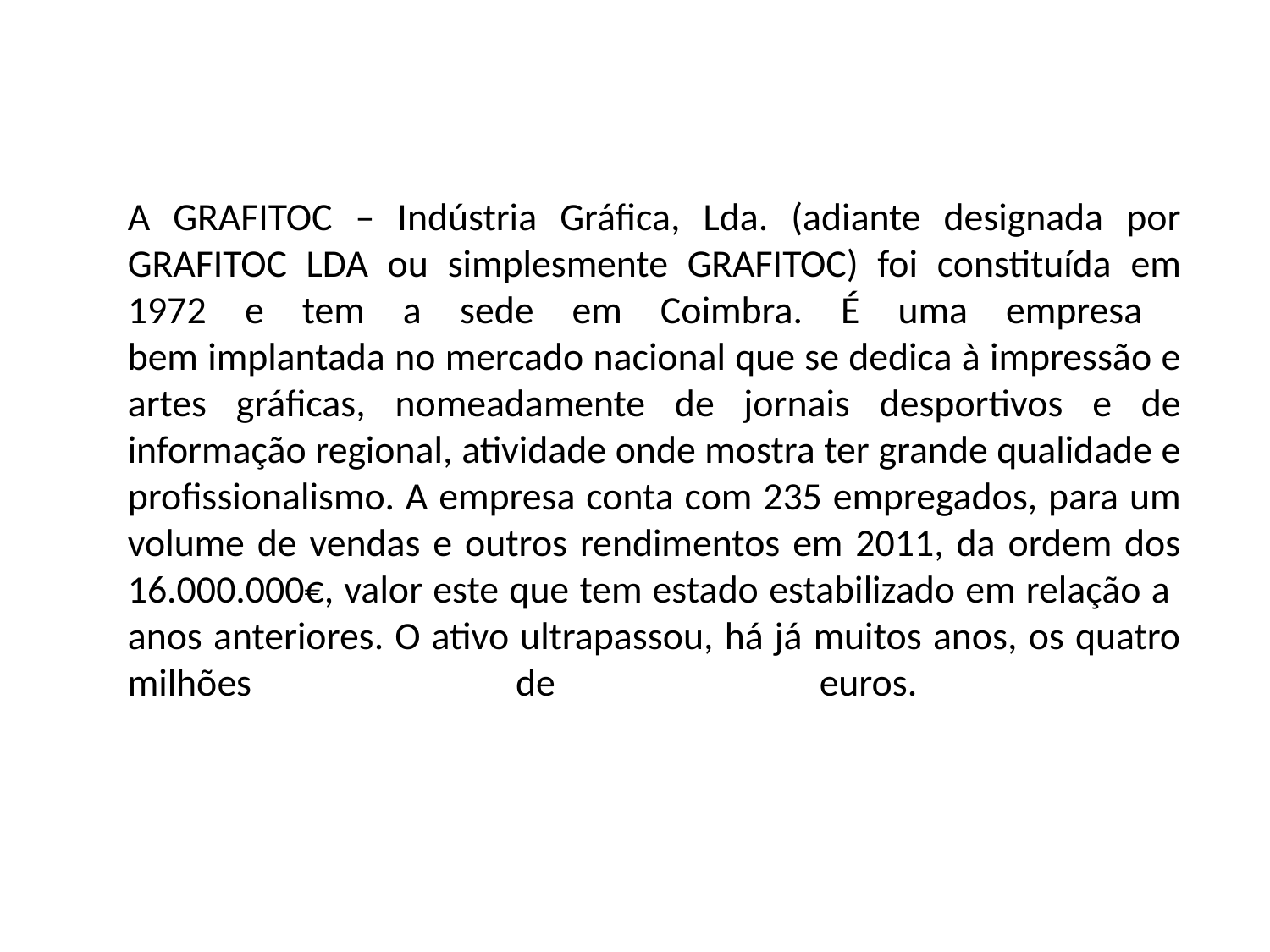

# A GRAFITOC – Indústria Gráfica, Lda. (adiante designada por GRAFITOC LDA ou simplesmente GRAFITOC) foi constituída em 1972 e tem a sede em Coimbra. É uma empresa bem implantada no mercado nacional que se dedica à impressão e artes gráficas, nomeadamente de jornais desportivos e de informação regional, atividade onde mostra ter grande qualidade e profissionalismo. A empresa conta com 235 empregados, para um volume de vendas e outros rendimentos em 2011, da ordem dos 16.000.000€, valor este que tem estado estabilizado em relação a anos anteriores. O ativo ultrapassou, há já muitos anos, os quatro milhões de euros.